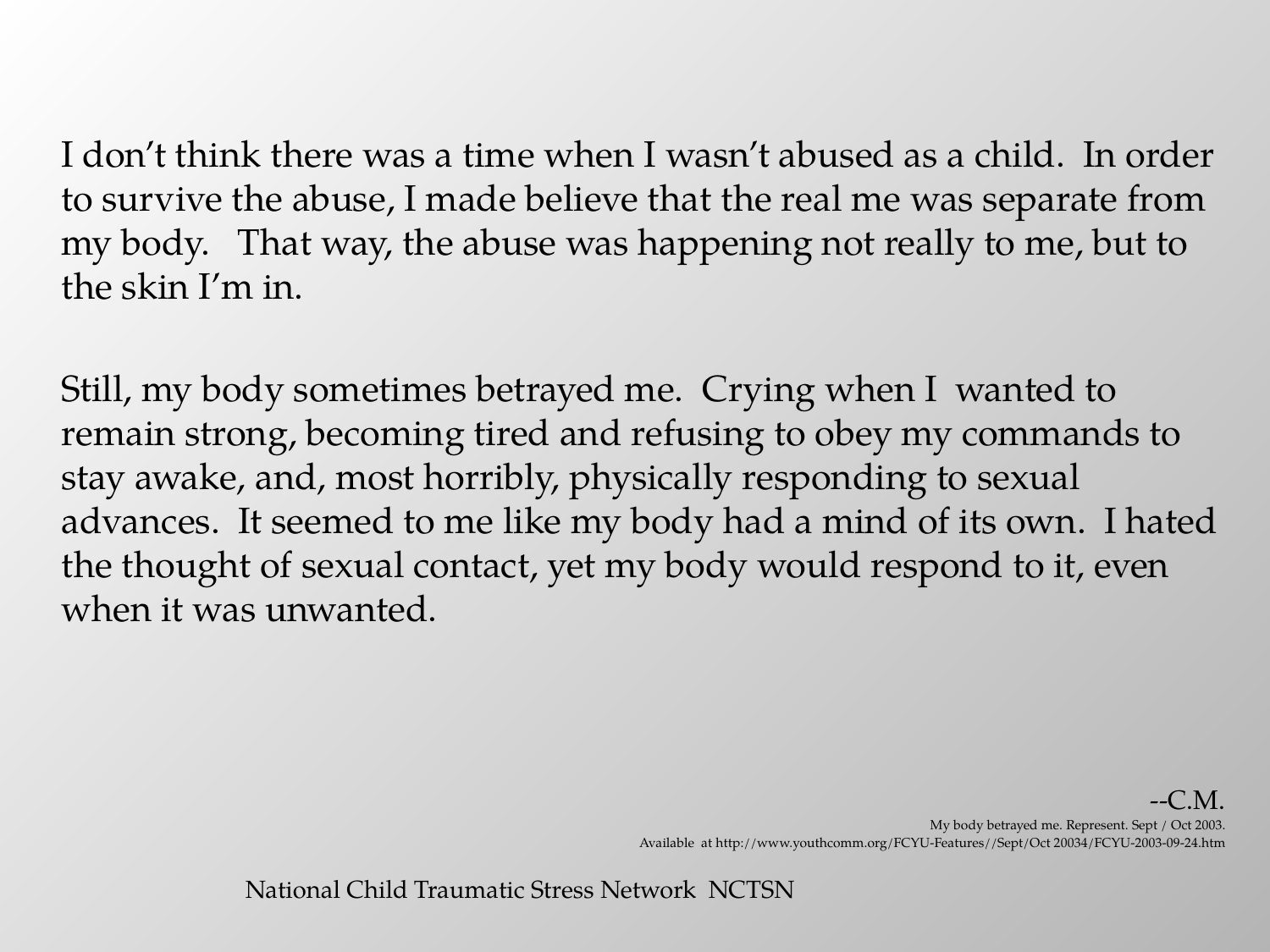

I don’t think there was a time when I wasn’t abused as a child.  In order to survive the abuse, I made believe that the real me was separate from my body.   That way, the abuse was happening not really to me, but to the skin I’m in.

Still, my body sometimes betrayed me.  Crying when I  wanted to remain strong, becoming tired and refusing to obey my commands to stay awake, and, most horribly, physically responding to sexual advances.  It seemed to me like my body had a mind of its own.  I hated the thought of sexual contact, yet my body would respond to it, even when it was unwanted.

--C.M.
My body betrayed me. Represent. Sept / Oct 2003.
Available  at http://www.youthcomm.org/FCYU-Features//Sept/Oct 20034/FCYU-2003-09-24.htm

National Child Traumatic Stress Network  NCTSN